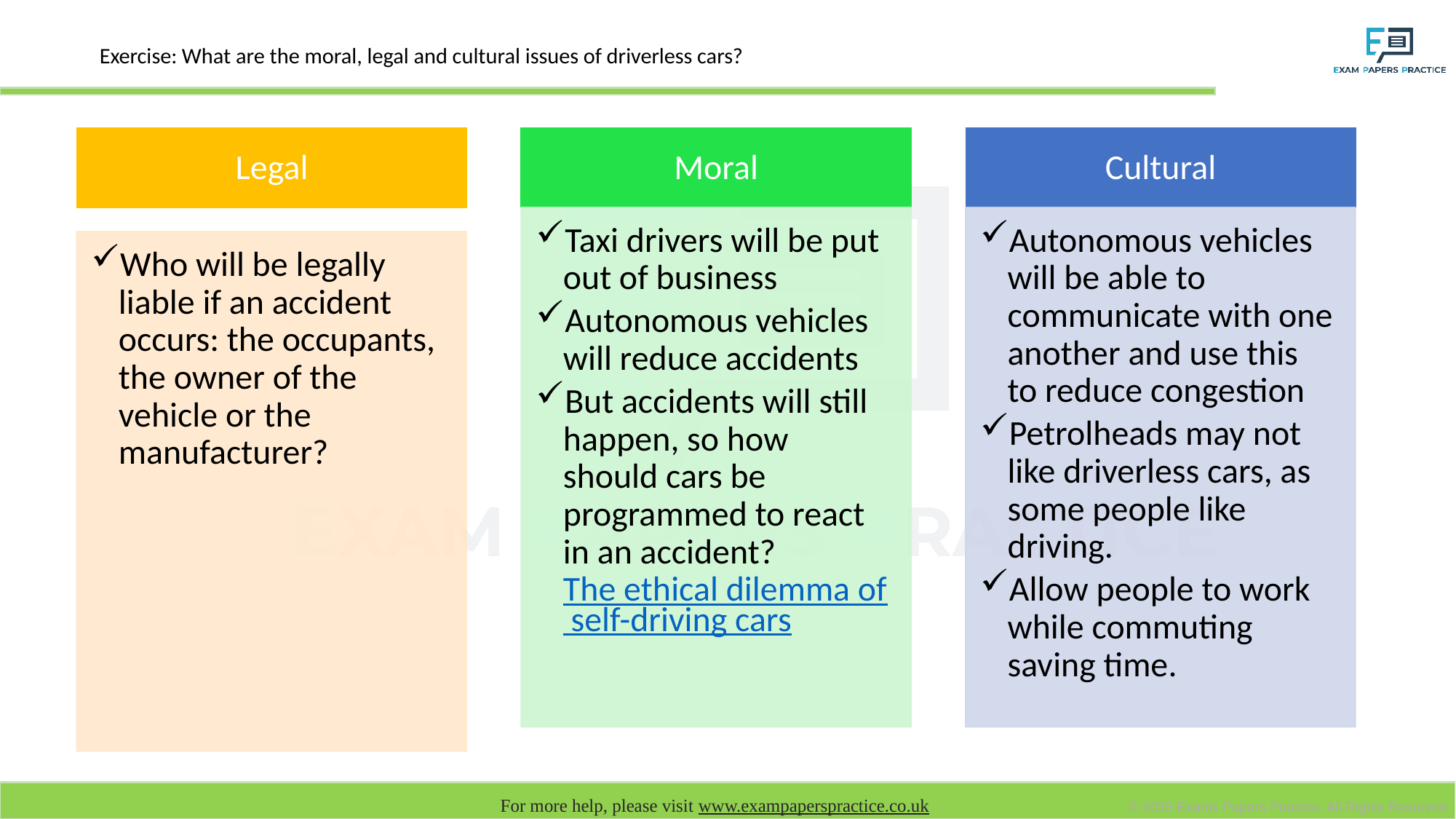

# Exercise: What are the moral, legal and cultural issues of driverless cars?
Legal
Who will be legally liable if an accident occurs: the occupants, the owner of the vehicle or the manufacturer?

Moral
Taxi drivers will be put out of business
Autonomous vehicles will reduce accidents
But accidents will still happen, so how should cars be programmed to react in an accident? The ethical dilemma of self-driving cars
Cultural
Autonomous vehicles will be able to communicate with one another and use this to reduce congestion
Petrolheads may not like driverless cars, as some people like driving.
Allow people to work while commuting saving time.